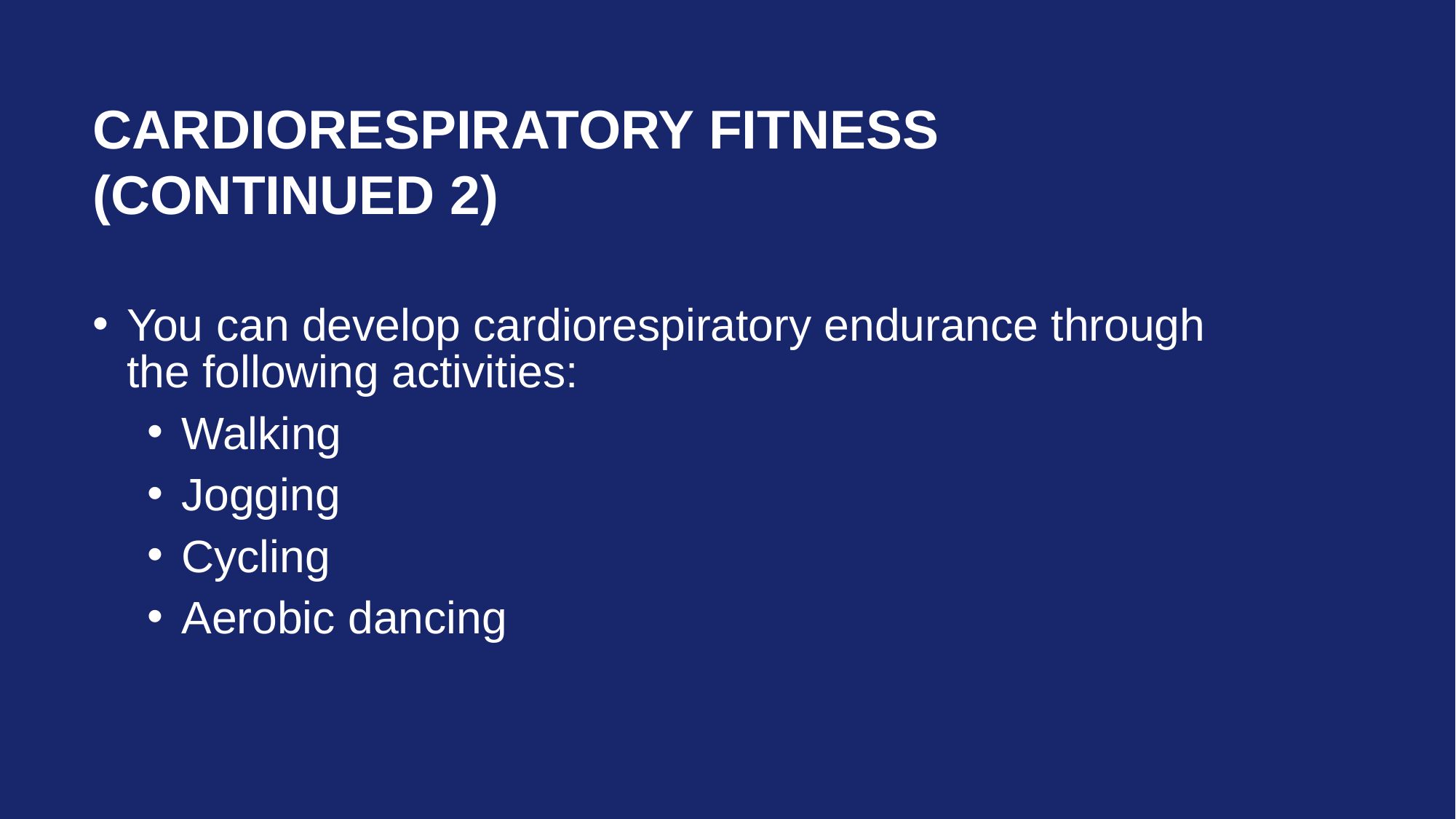

# Cardiorespiratory fitness (Continued 2)
You can develop cardiorespiratory endurance through the following activities:
Walking
Jogging
Cycling
Aerobic dancing